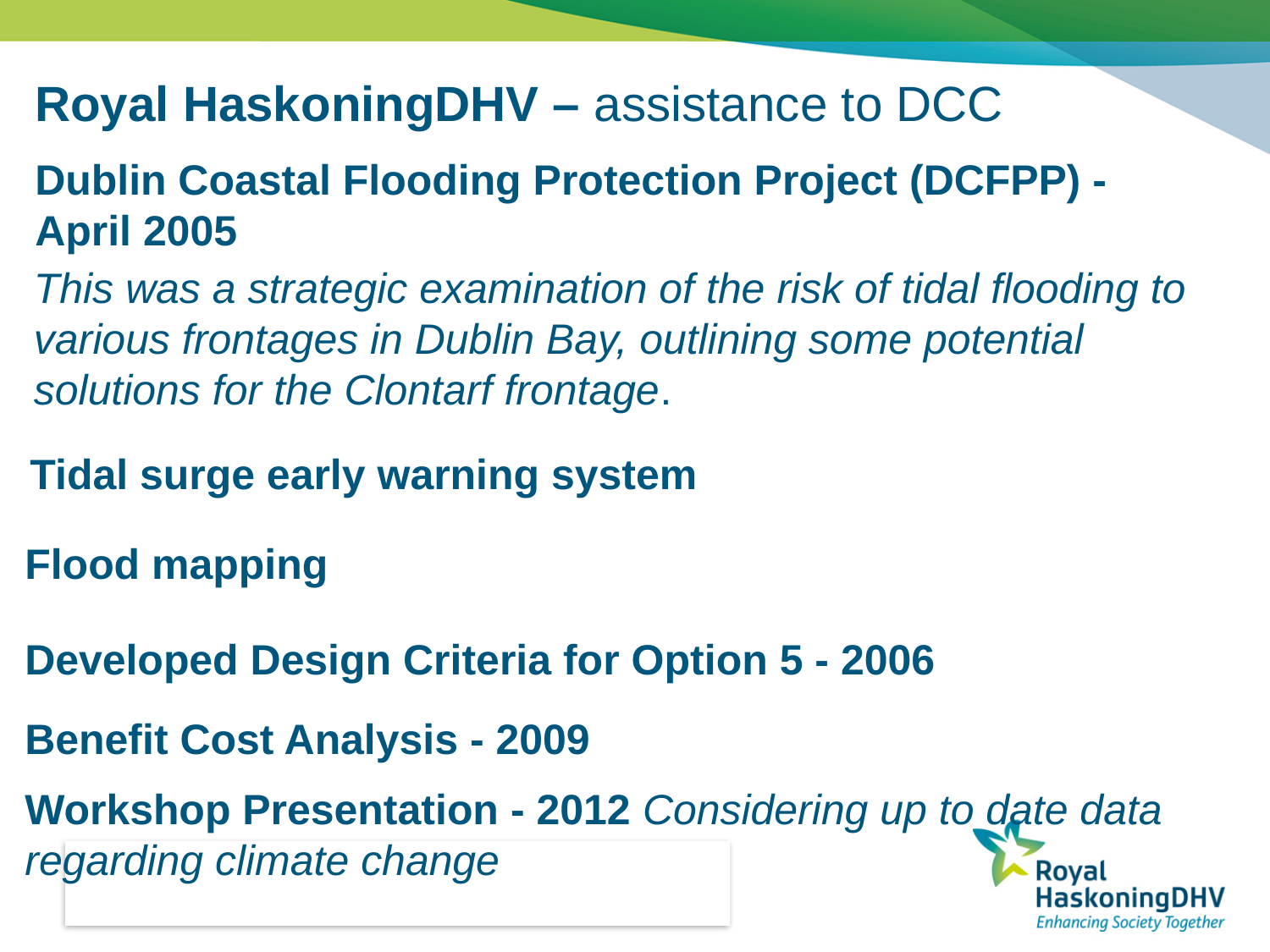

# Royal HaskoningDHV – assistance to DCC
Dublin Coastal Flooding Protection Project (DCFPP) -
April 2005
This was a strategic examination of the risk of tidal flooding to various frontages in Dublin Bay, outlining some potential solutions for the Clontarf frontage.
Tidal surge early warning system
Flood mapping
Developed Design Criteria for Option 5 - 2006
Benefit Cost Analysis - 2009
Workshop Presentation - 2012 Considering up to date data regarding climate change